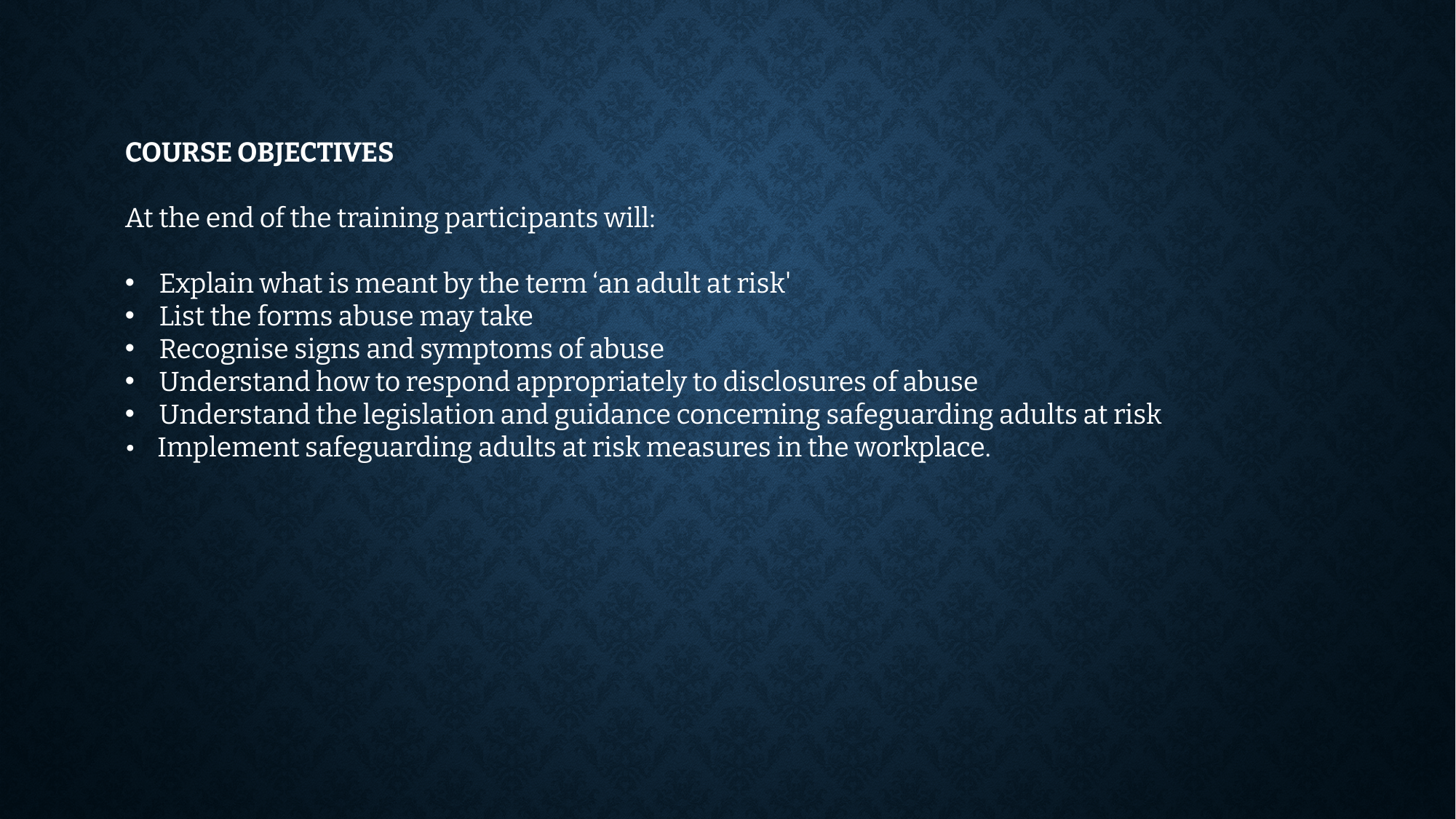

COURSE OBJECTIVES

At the end of the training participants will:

Explain what is meant by the term ‘an adult at risk'
List the forms abuse may take
Recognise signs and symptoms of abuse
Understand how to respond appropriately to disclosures of abuse
Understand the legislation and guidance concerning safeguarding adults at risk
•    Implement safeguarding adults at risk measures in the workplace.